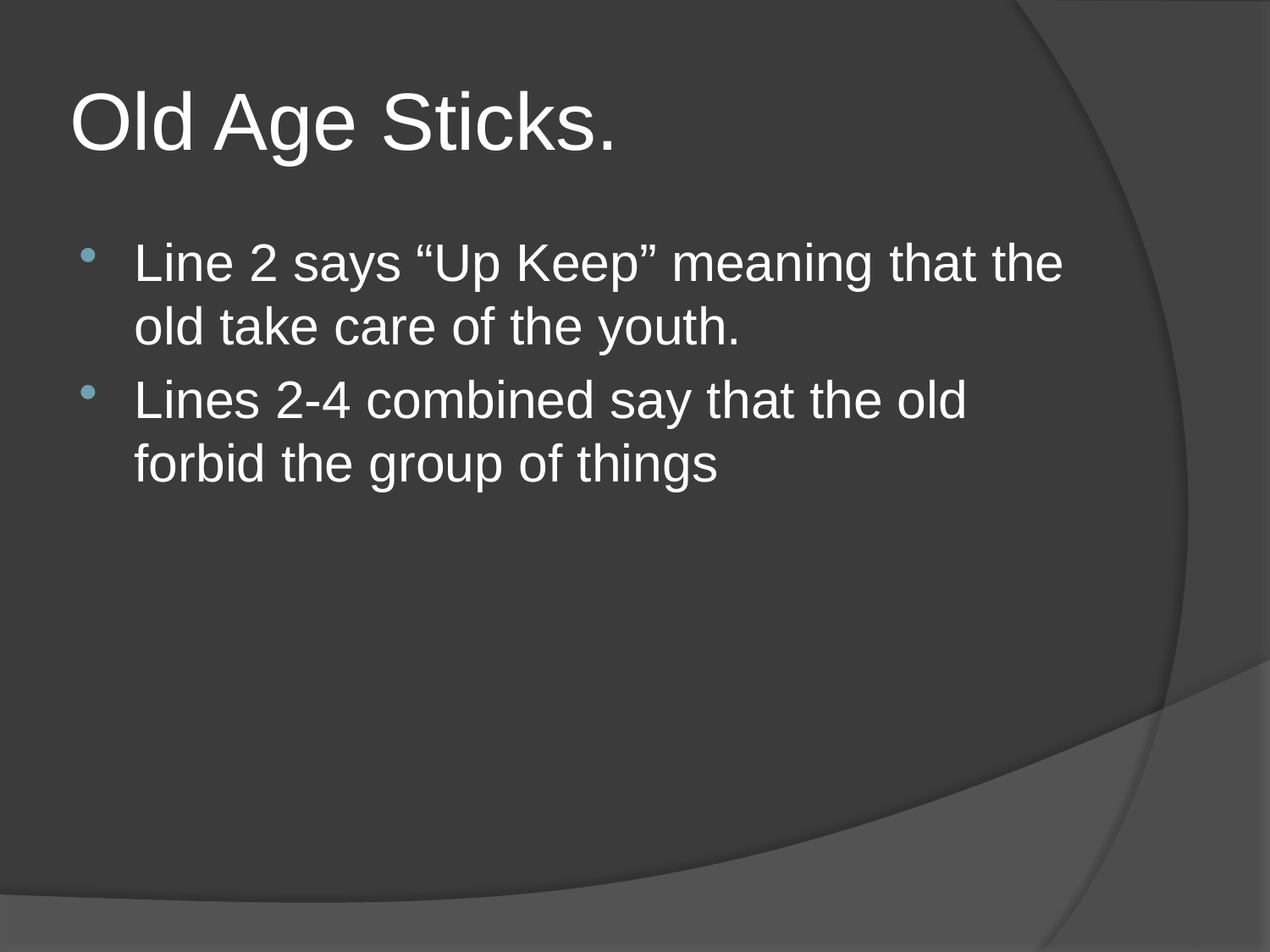

# Old Age Sticks.
Line 2 says “Up Keep” meaning that the old take care of the youth.
Lines 2-4 combined say that the old forbid the group of things